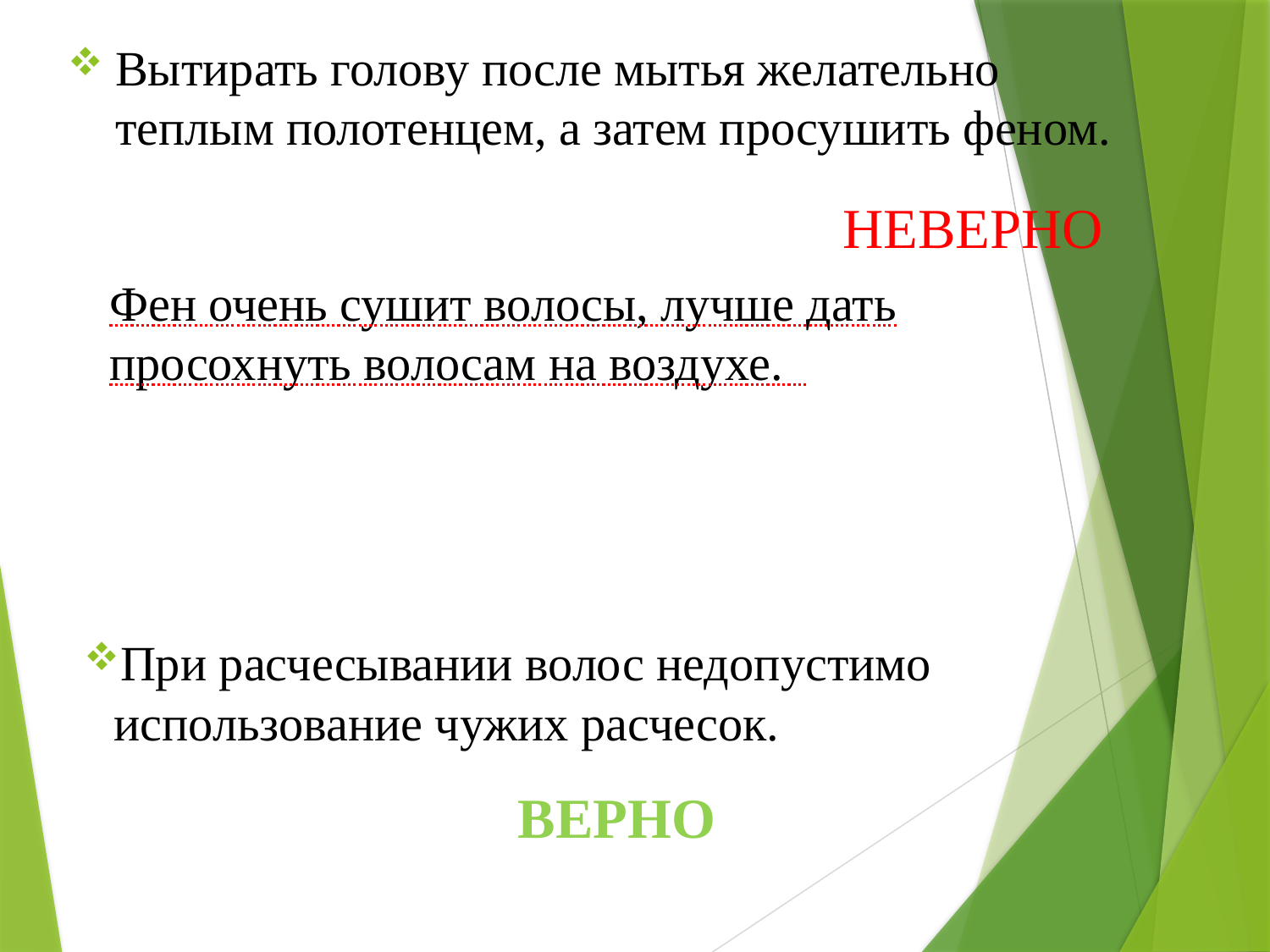

Вытирать голову после мытья желательно теплым полотенцем, а затем просушить феном.
НЕВЕРНО
Фен очень сушит волосы, лучше дать просохнуть волосам на воздухе.
При расчесывании волос недопустимо использование чужих расчесок.
ВЕРНО